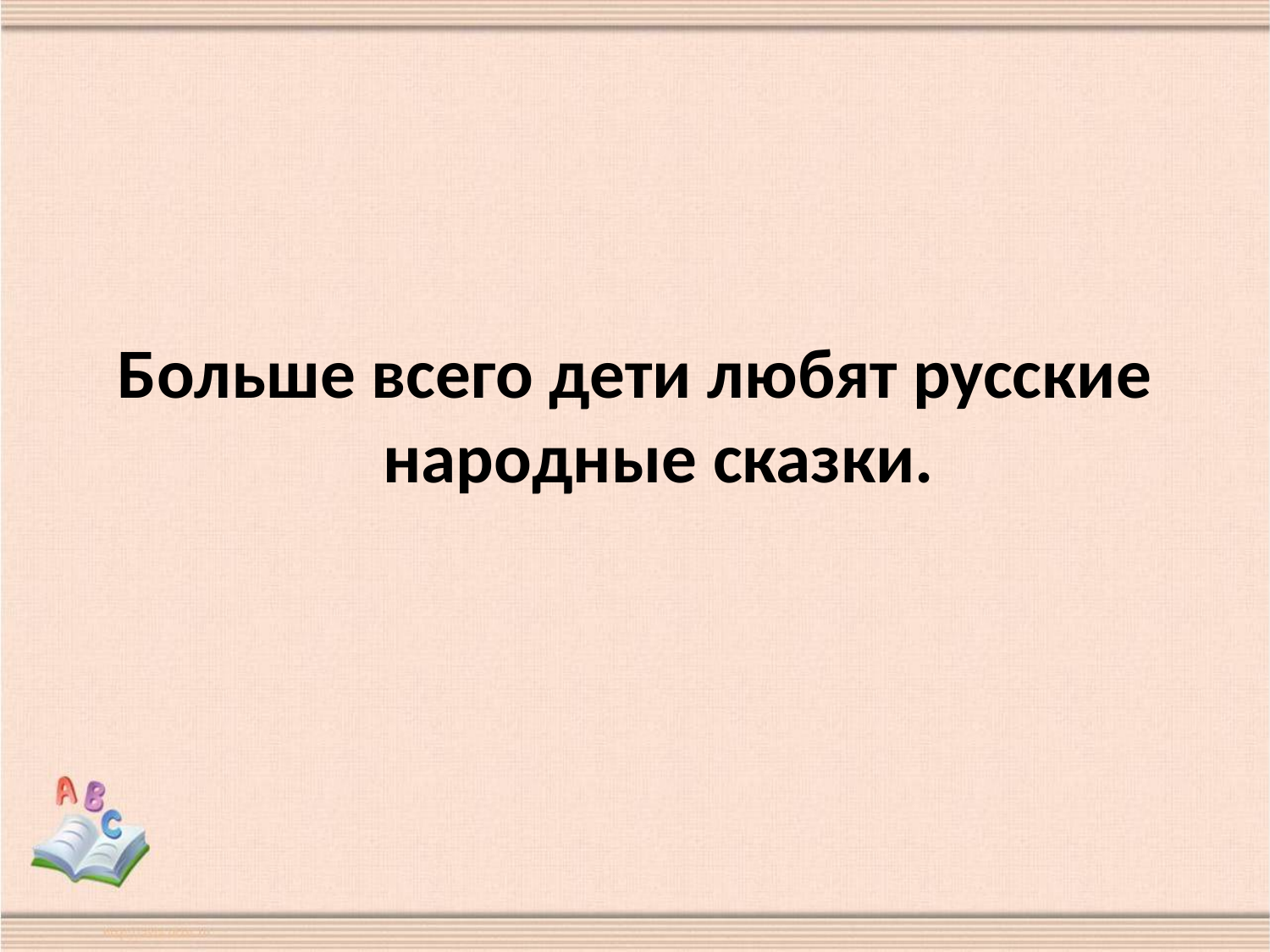

#

Больше всего дети любят русские народные сказки.